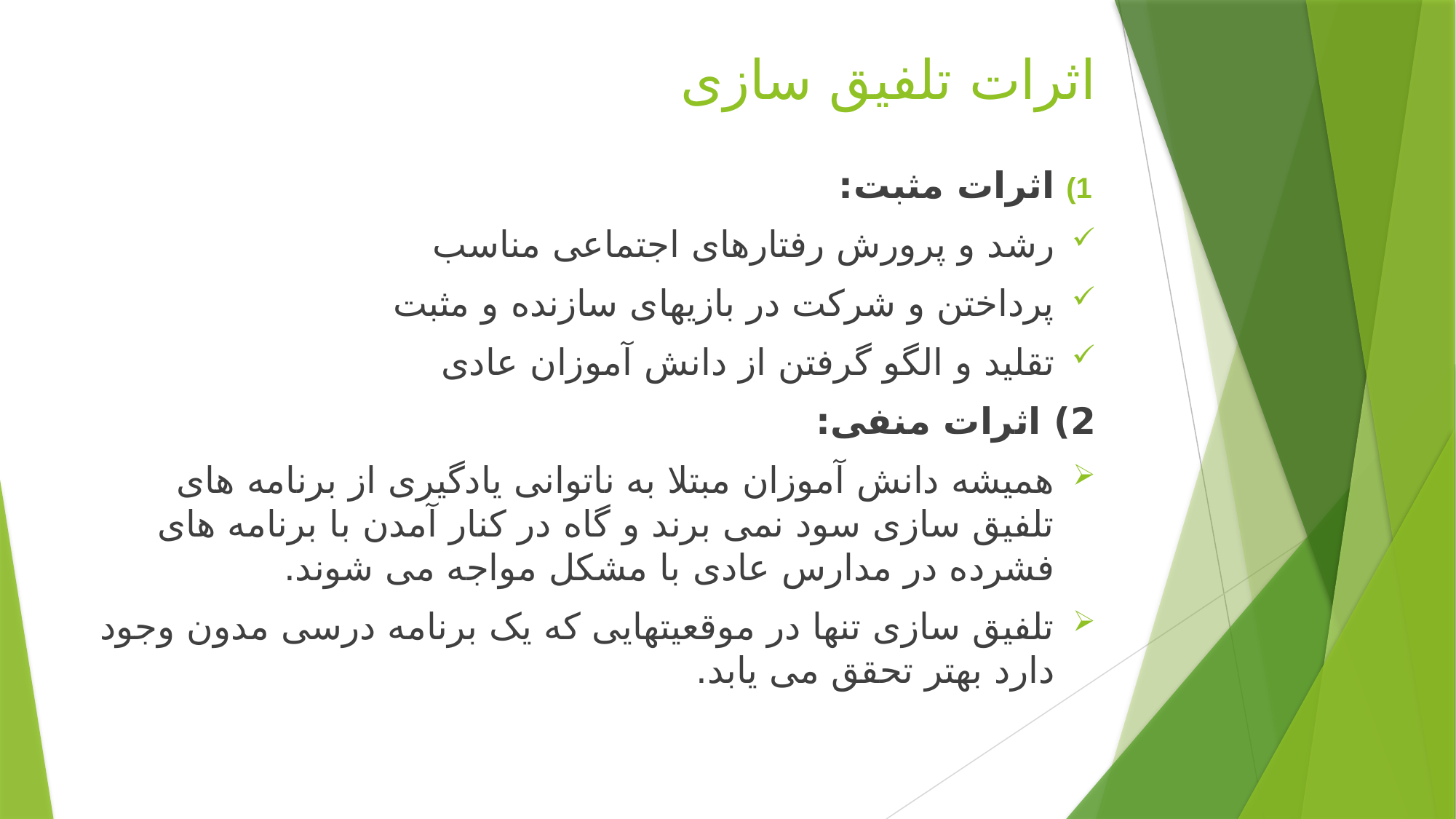

# اثرات تلفیق سازی
اثرات مثبت:
رشد و پرورش رفتارهای اجتماعی مناسب
پرداختن و شرکت در بازیهای سازنده و مثبت
تقلید و الگو گرفتن از دانش آموزان عادی
2) اثرات منفی:
همیشه دانش آموزان مبتلا به ناتوانی یادگیری از برنامه های تلفیق سازی سود نمی برند و گاه در کنار آمدن با برنامه های فشرده در مدارس عادی با مشکل مواجه می شوند.
تلفیق سازی تنها در موقعیتهایی که یک برنامه درسی مدون وجود دارد بهتر تحقق می یابد.